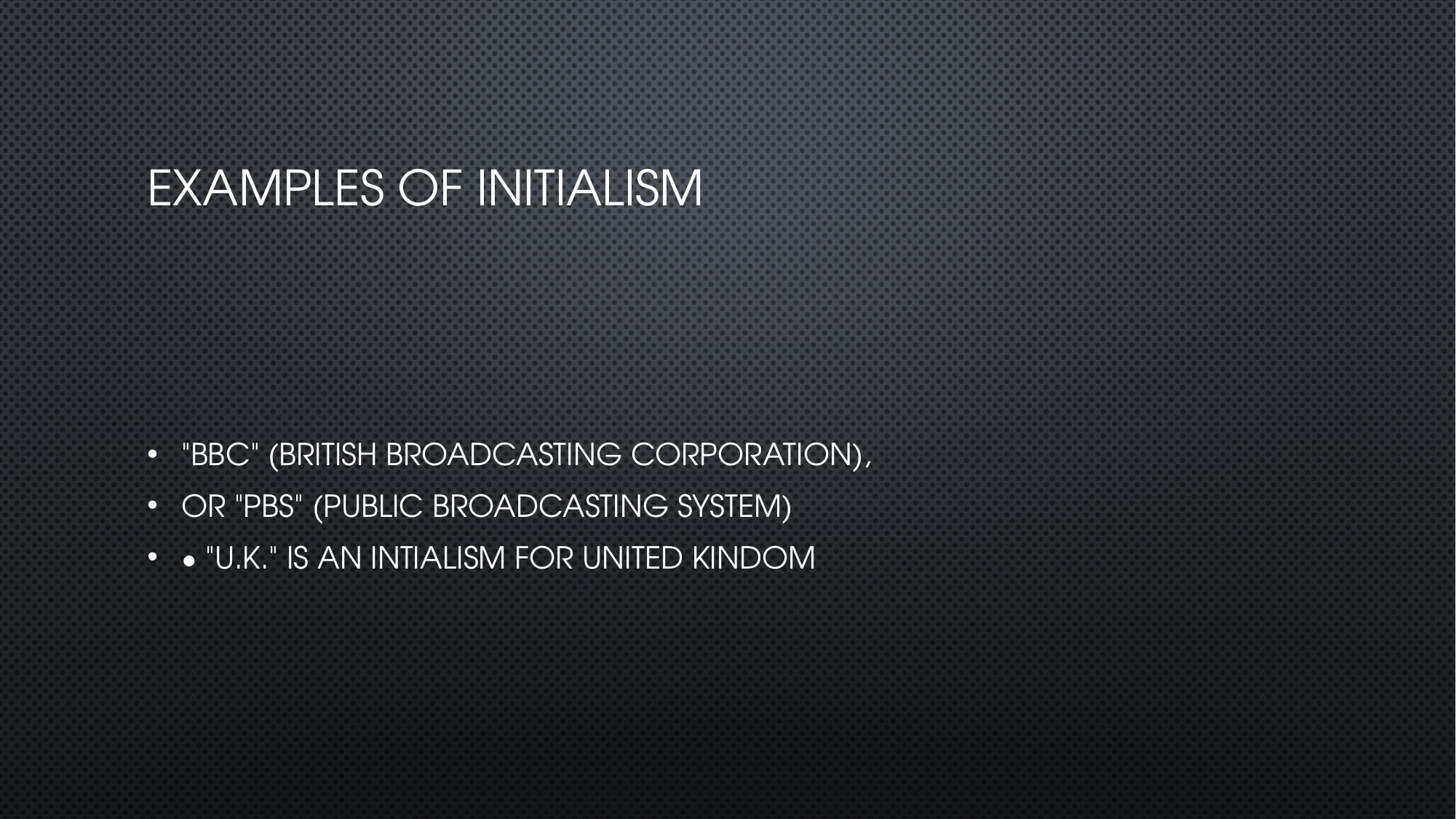

# Examples of Initialism
"BBC" (British Broadcasting Corporation),
or "PBS" (Public broadcasting System)
• "U.K." is an intialism for United Kindom